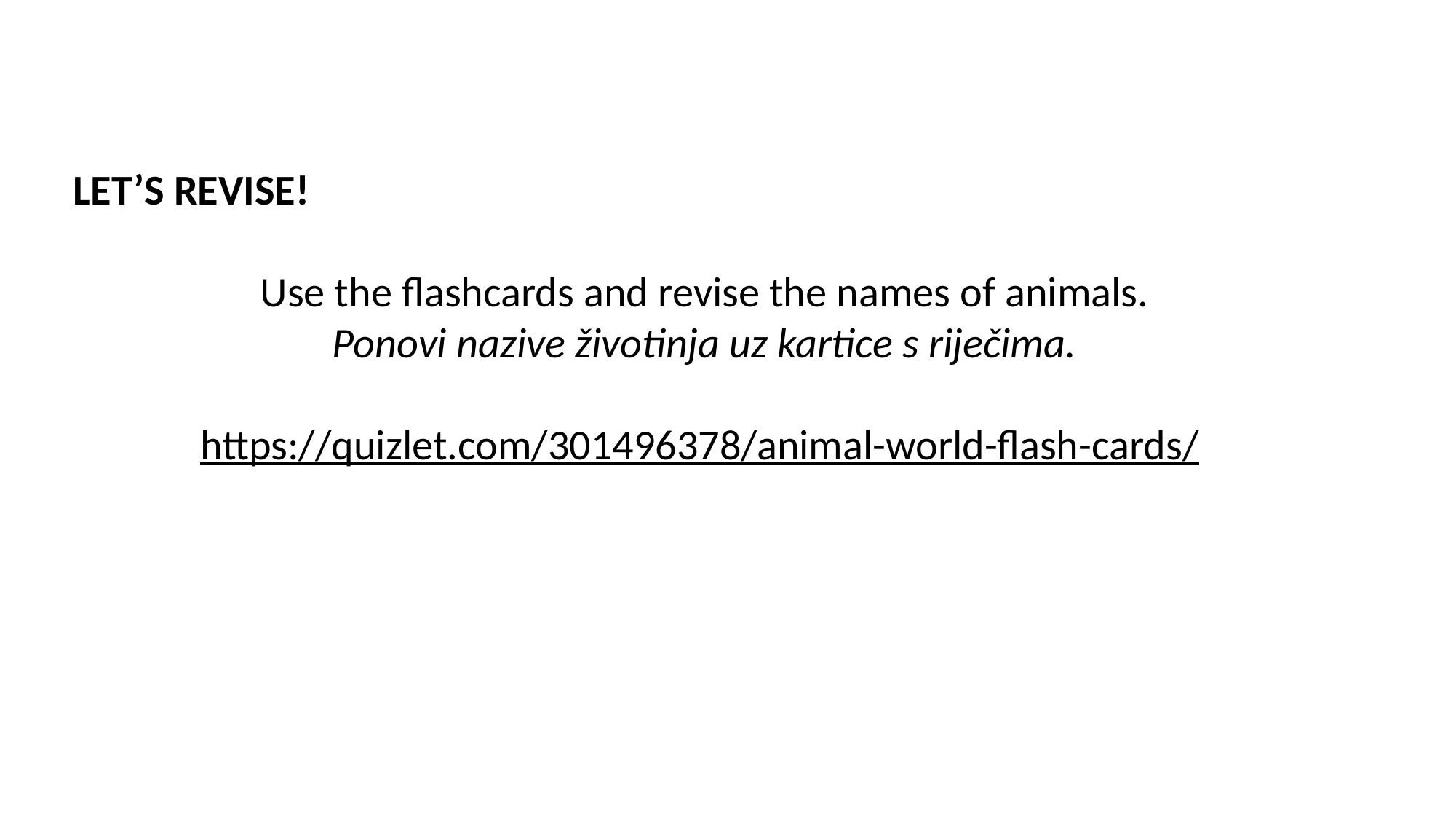

LET’S REVISE!

Use the flashcards and revise the names of animals.
Ponovi nazive životinja uz kartice s riječima.

https://quizlet.com/301496378/animal-world-flash-cards/